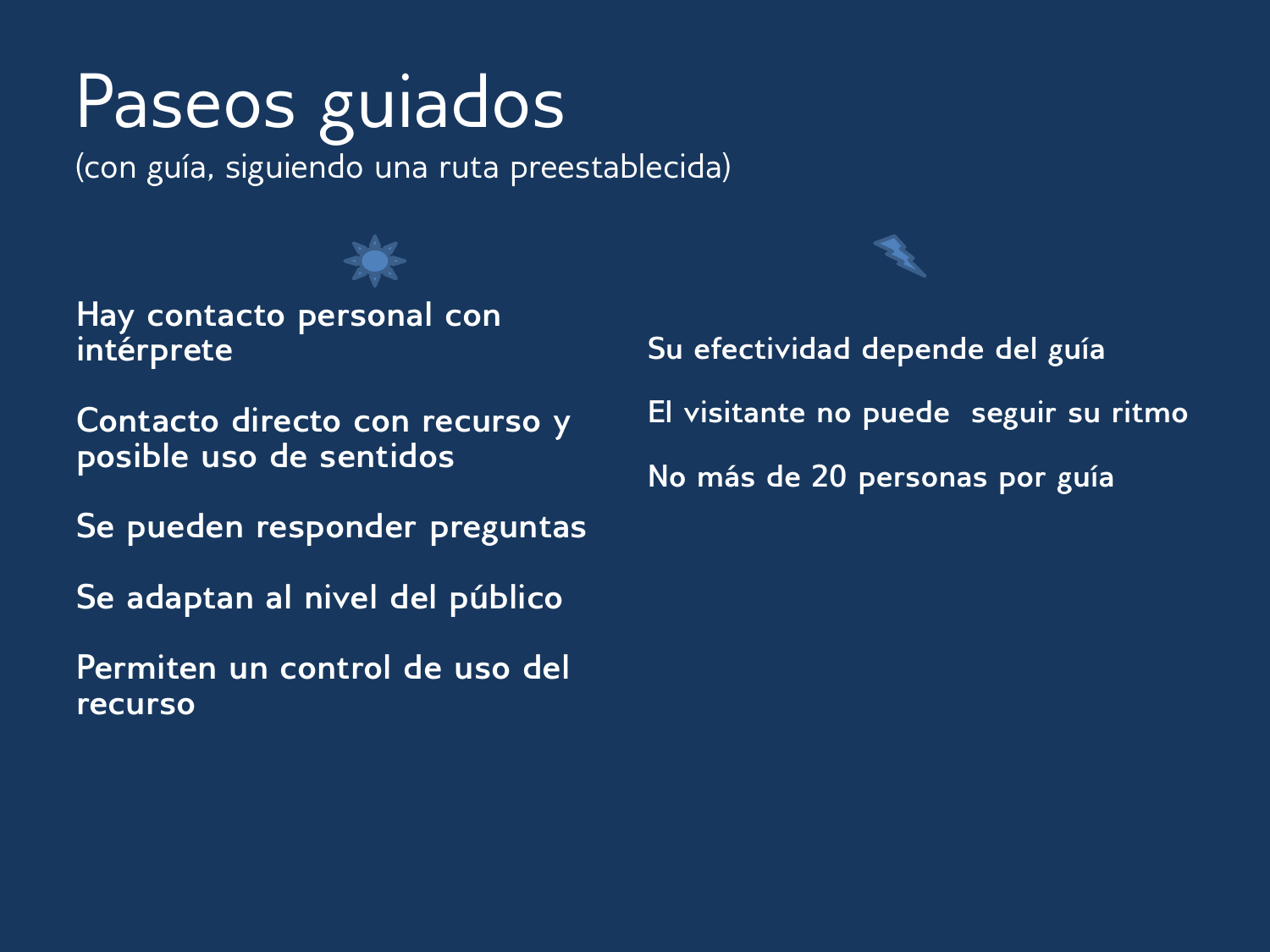

Paseos guiados
(con guía, siguiendo una ruta preestablecida)
| Hay contacto personal con intérprete Contacto directo con recurso y posible uso de sentidos Se pueden responder preguntas Se adaptan al nivel del público Permiten un control de uso del recurso | Su efectividad depende del guía El visitante no puede seguir su ritmo No más de 20 personas por guía |
| --- | --- |